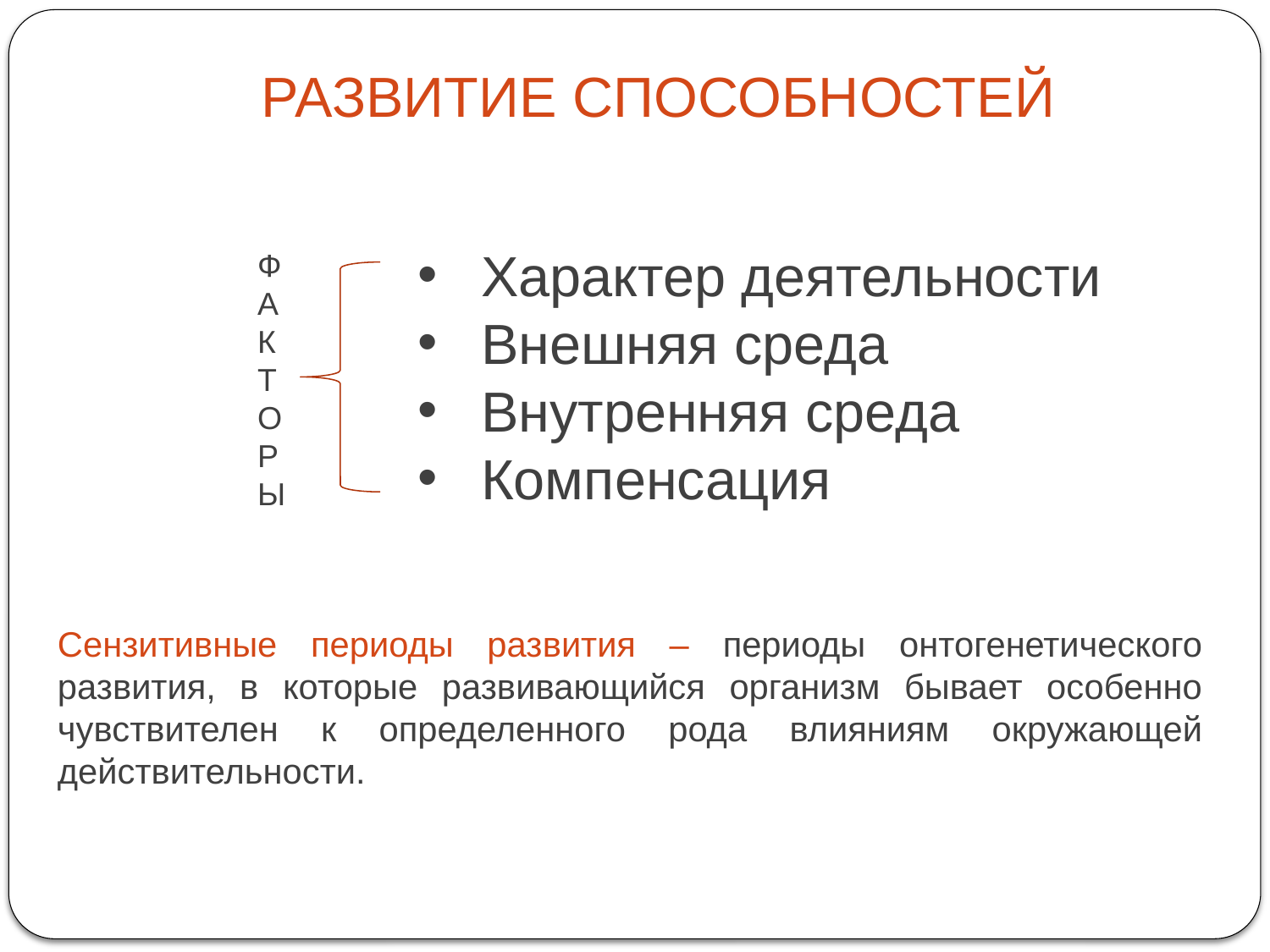

РАЗВИТИЕ СПОСОБНОСТЕЙ
Характер деятельности
Внешняя среда
Внутренняя среда
Компенсация
ФАКТОРЫ

Сензитивные периоды развития – периоды онтогенетического развития, в которые развивающийся организм бывает особенно чувствителен к определенного рода влияниям окружающей действительности.